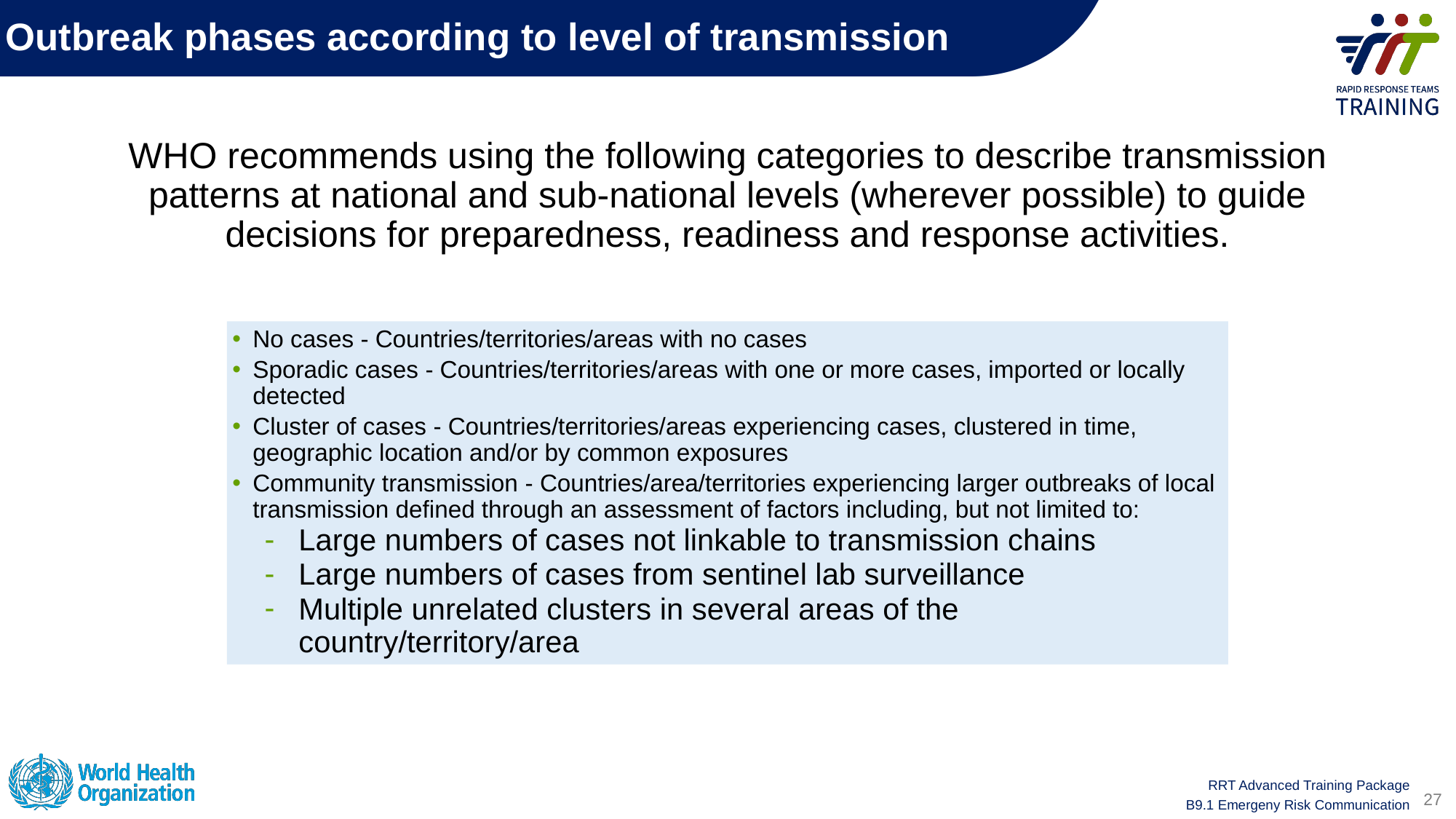

Outbreak phases according to level of transmission
WHO recommends using the following categories to describe transmission patterns at national and sub-national levels (wherever possible) to guide decisions for preparedness, readiness and response activities.
No cases - Countries/territories/areas with no cases
Sporadic cases - Countries/territories/areas with one or more cases, imported or locally detected
Cluster of cases - Countries/territories/areas experiencing cases, clustered in time, geographic location and/or by common exposures
Community transmission - Countries/area/territories experiencing larger outbreaks of local transmission defined through an assessment of factors including, but not limited to:
Large numbers of cases not linkable to transmission chains
Large numbers of cases from sentinel lab surveillance
Multiple unrelated clusters in several areas of the country/territory/area